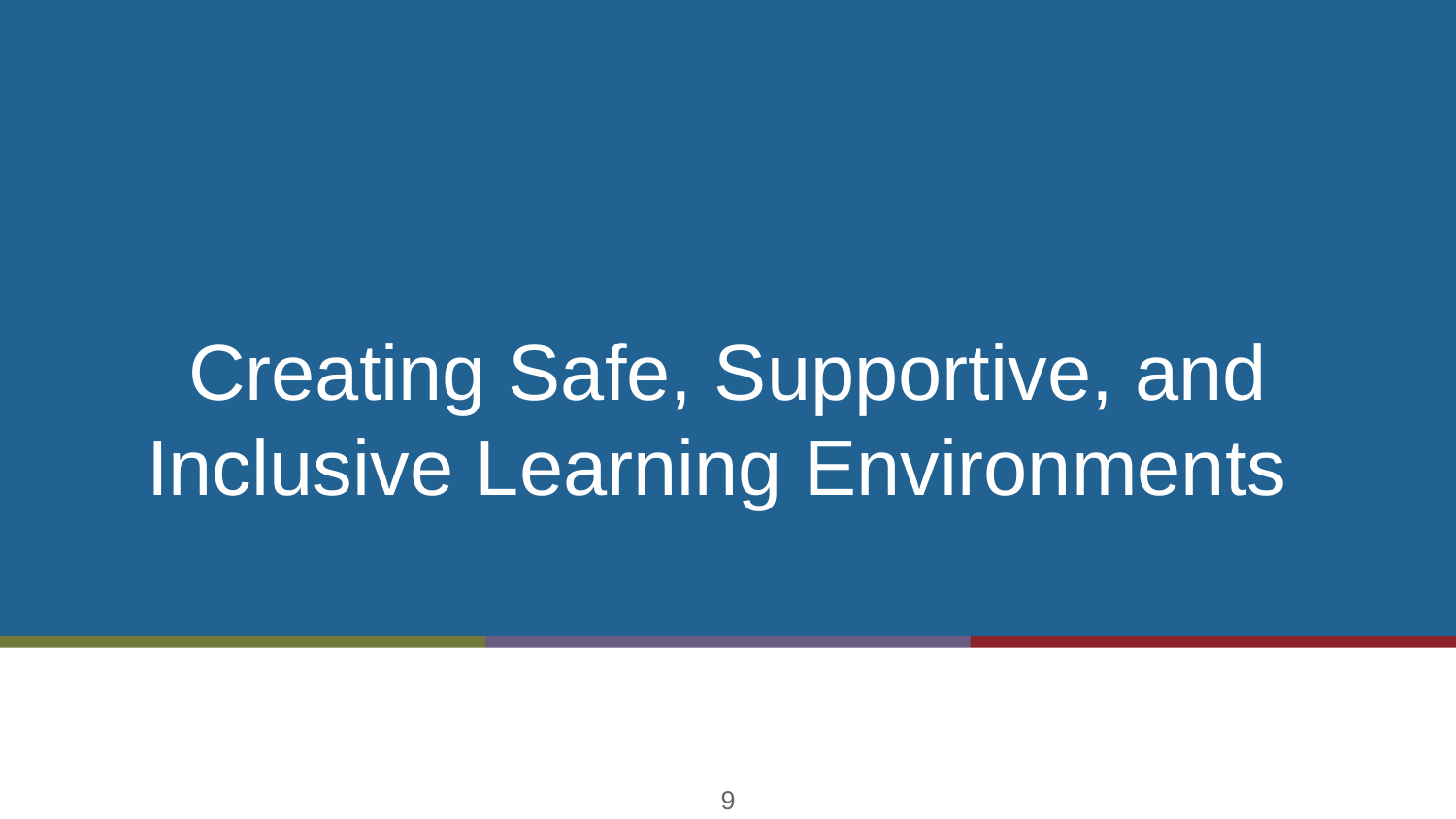

# Creating Safe, Supportive, and Inclusive Learning Environments
9